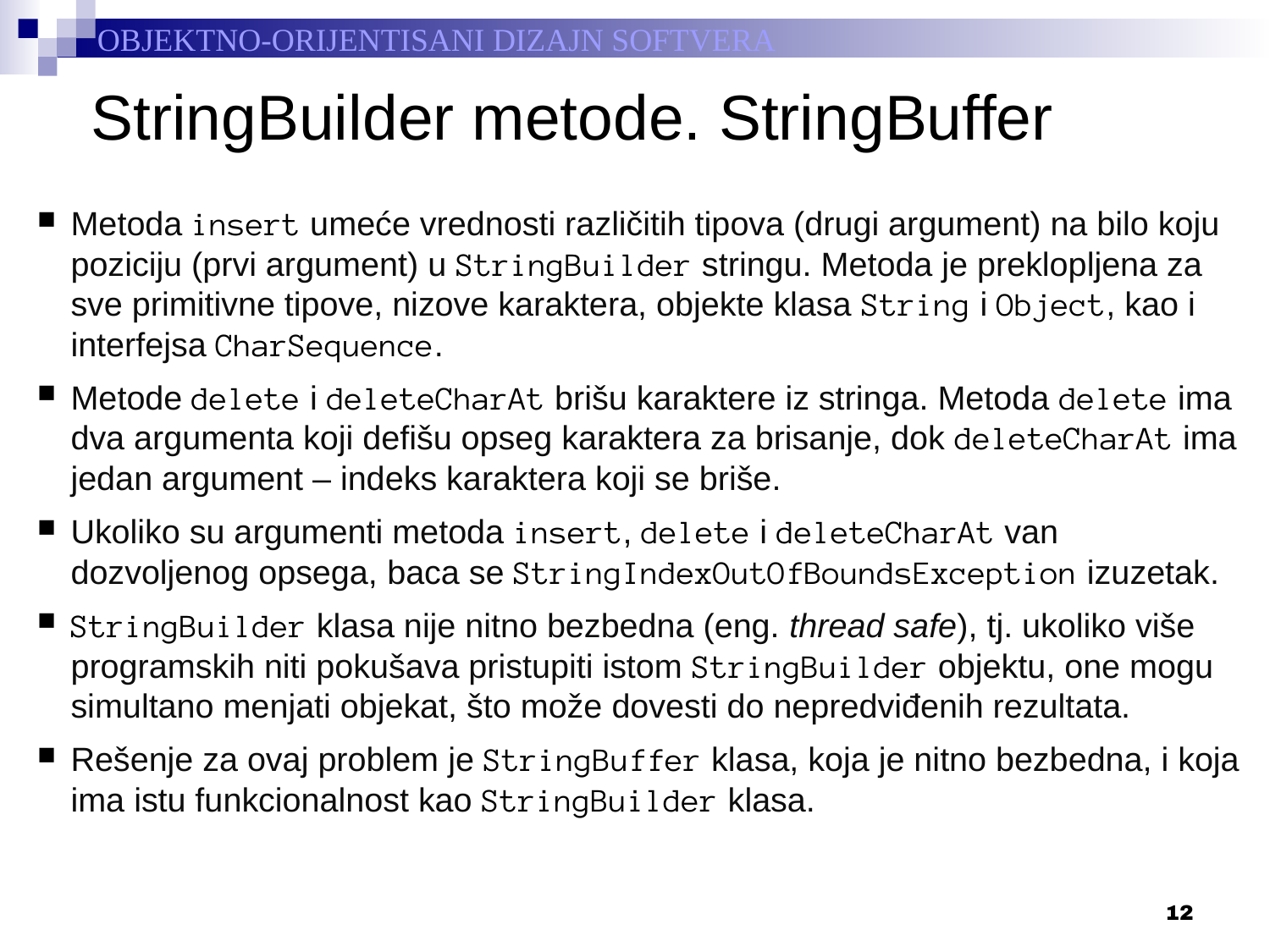

# StringBuilder metode. StringBuffer
Metoda insert umeće vrednosti različitih tipova (drugi argument) na bilo koju poziciju (prvi argument) u StringBuilder stringu. Metoda je preklopljena za sve primitivne tipove, nizove karaktera, objekte klasa String i Object, kao i interfejsa CharSequence.
Metode delete i deleteCharAt brišu karaktere iz stringa. Metoda delete ima dva argumenta koji defišu opseg karaktera za brisanje, dok deleteCharAt ima jedan argument – indeks karaktera koji se briše.
Ukoliko su argumenti metoda insert, delete i deleteCharAt van dozvoljenog opsega, baca se StringIndexOutOfBoundsException izuzetak.
StringBuilder klasa nije nitno bezbedna (eng. thread safe), tj. ukoliko više programskih niti pokušava pristupiti istom StringBuilder objektu, one mogu simultano menjati objekat, što može dovesti do nepredviđenih rezultata.
Rešenje za ovaj problem je StringBuffer klasa, koja je nitno bezbedna, i koja ima istu funkcionalnost kao StringBuilder klasa.
12